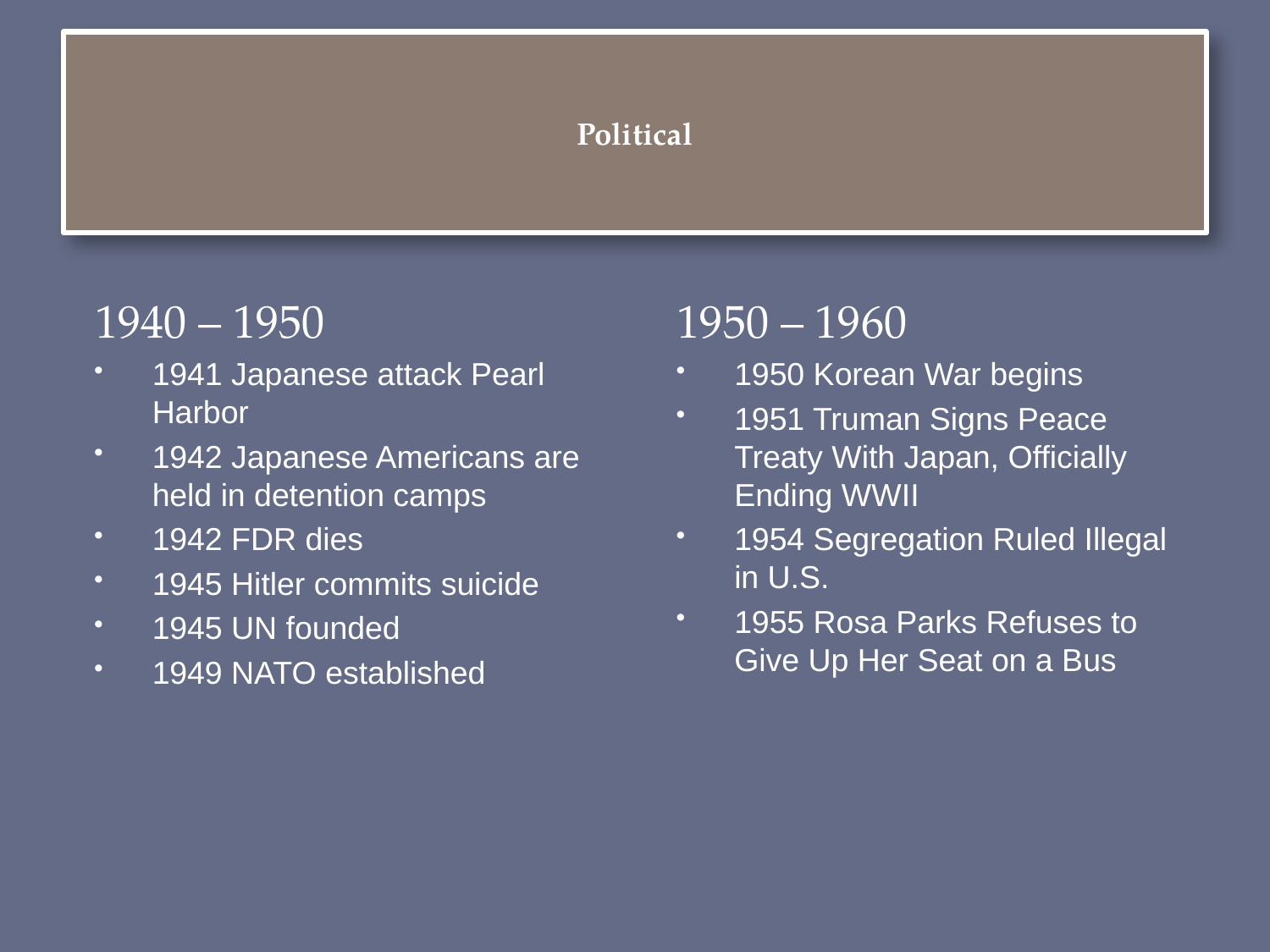

# Political

1940 – 1950
1941 Japanese attack Pearl Harbor
1942 Japanese Americans are held in detention camps
1942 FDR dies
1945 Hitler commits suicide
1945 UN founded
1949 NATO established

1950 – 1960
1950 Korean War begins
1951 Truman Signs Peace Treaty With Japan, Officially Ending WWII
1954 Segregation Ruled Illegal in U.S.
1955 Rosa Parks Refuses to Give Up Her Seat on a Bus